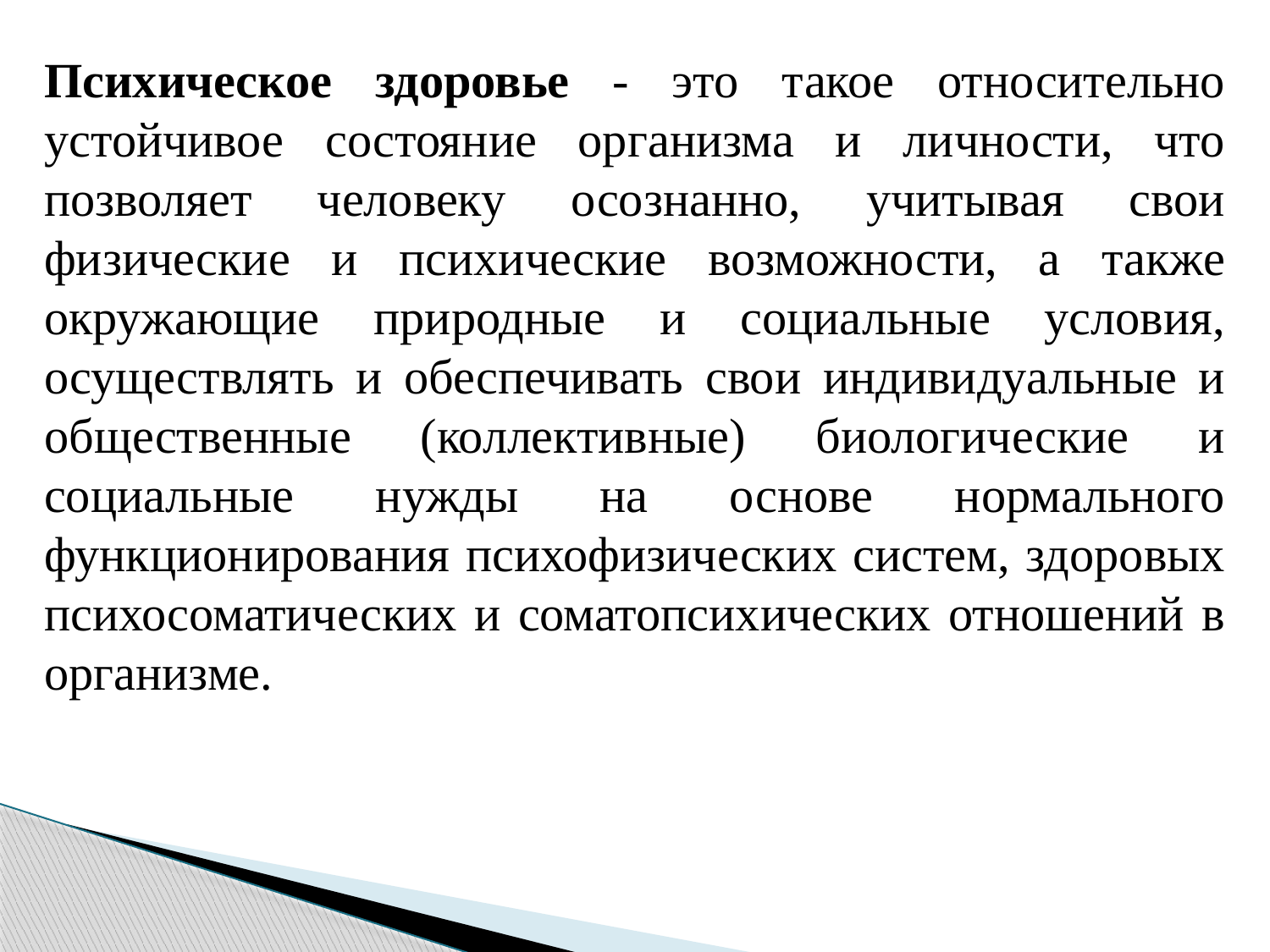

Психическое здоровье - это такое относительно устойчивое состояние организма и личности, что позволяет человеку осознанно, учитывая свои физические и психические возможности, а также окружающие природные и социальные условия, осуществлять и обеспечивать свои индивидуальные и общественные (коллективные) биологические и социальные нужды на основе нормального функционирования психофизических систем, здоровых психосоматических и соматопсихических отношений в организме.